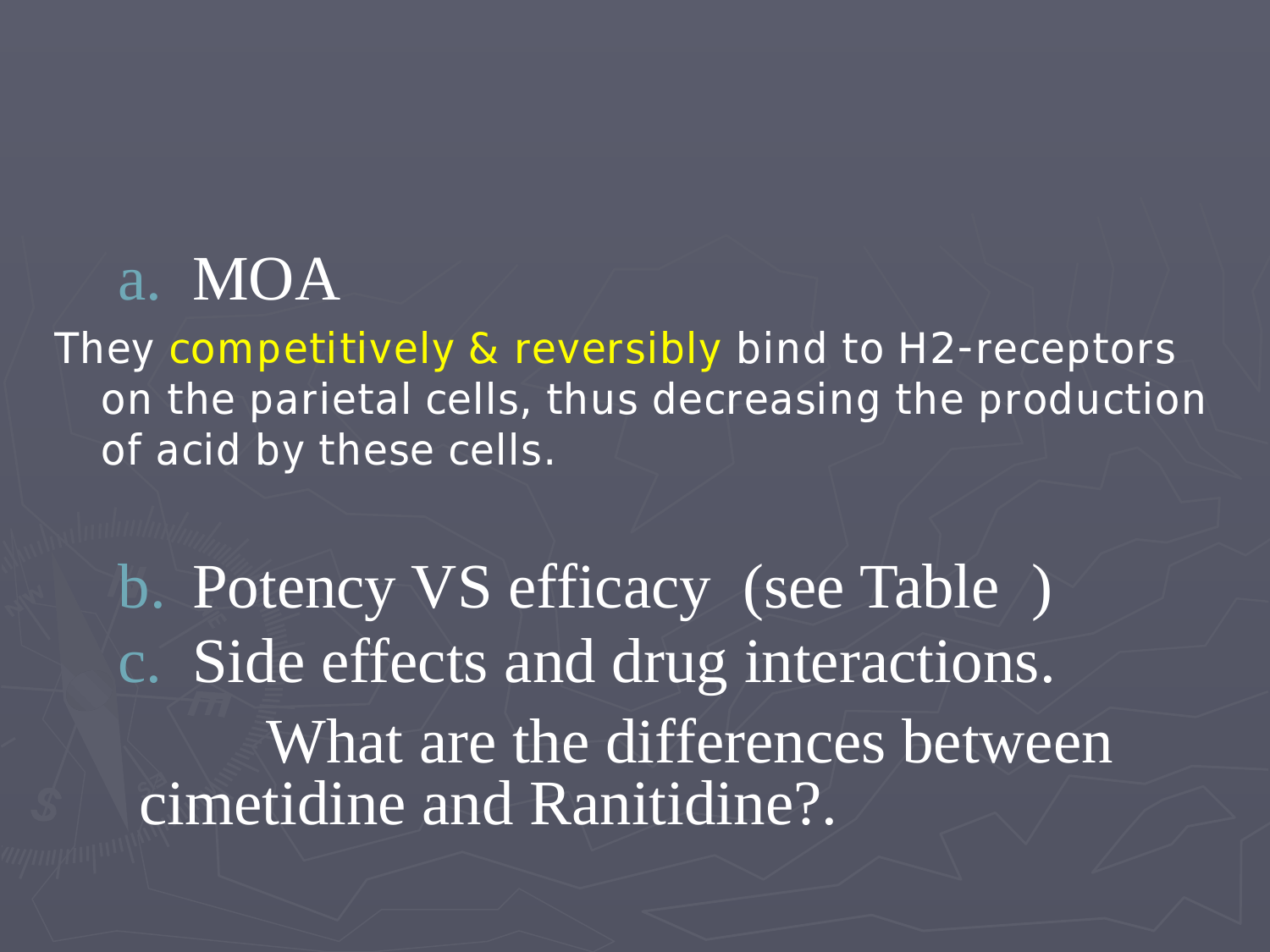

#

MOA
They competitively & reversibly bind to H2-receptors on the parietal cells, thus decreasing the production of acid by these cells.

Potency VS efficacy  (see Table  )
Side effects and drug interactions.
		What are the differences between 	cimetidine and Ranitidine?.